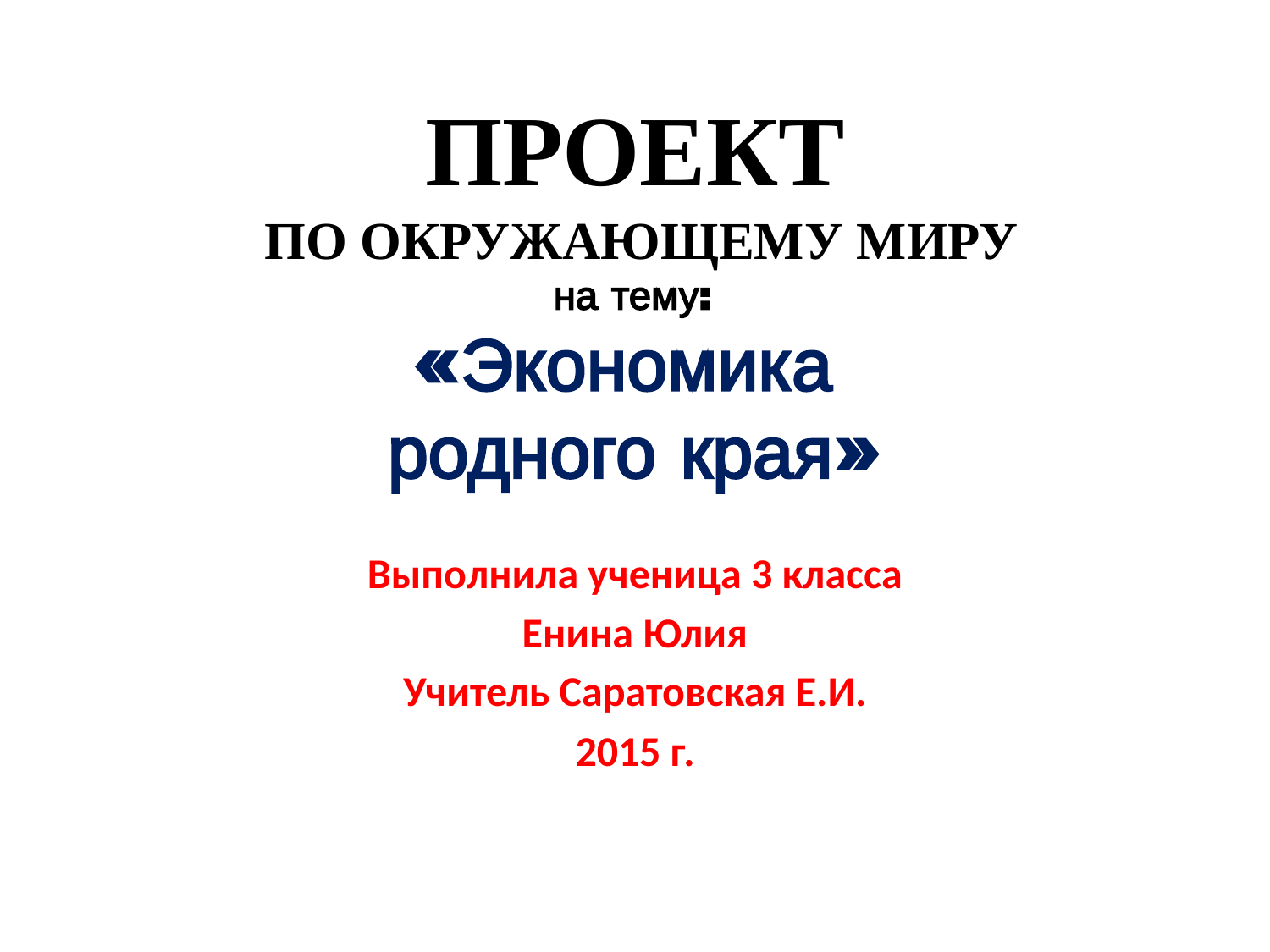

# ПРОЕКТ ПО ОКРУЖАЮЩЕМУ МИРУ на тему: «Экономика родного края»
Выполнила ученица 3 класса
Енина Юлия
Учитель Саратовская Е.И.
2015 г.